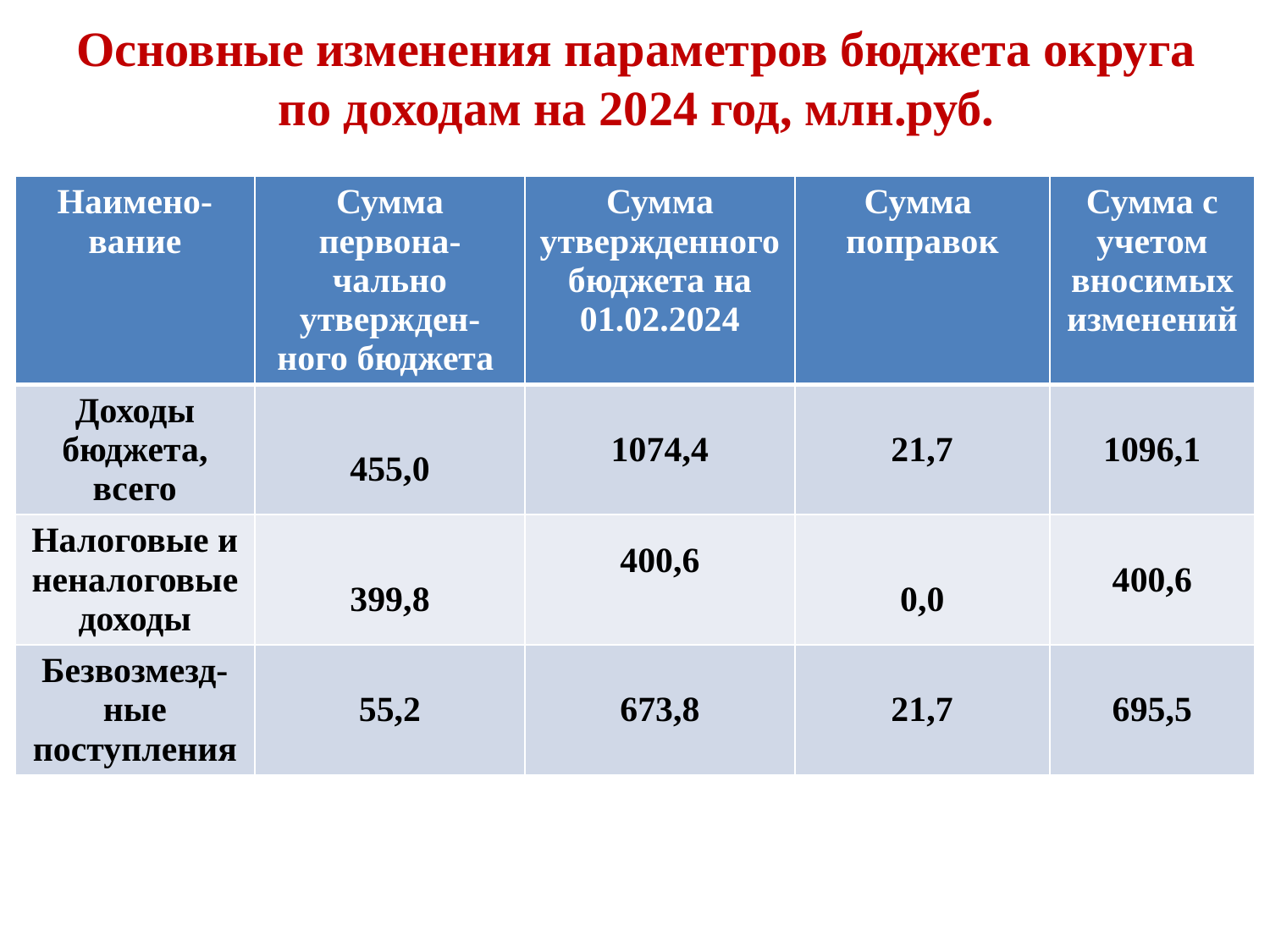

# Основные изменения параметров бюджета округа по доходам на 2024 год, млн.руб.
| Наимено-вание | Сумма первона-чально утвержден-ного бюджета | Сумма утвержденного бюджета на 01.02.2024 | Сумма поправок | Сумма с учетом вносимых изменений |
| --- | --- | --- | --- | --- |
| Доходы бюджета, всего | 455,0 | 1074,4 | 21,7 | 1096,1 |
| Налоговые и неналоговые доходы | 399,8 | 400,6 | 0,0 | 400,6 |
| Безвозмезд-ные поступления | 55,2 | 673,8 | 21,7 | 695,5 |